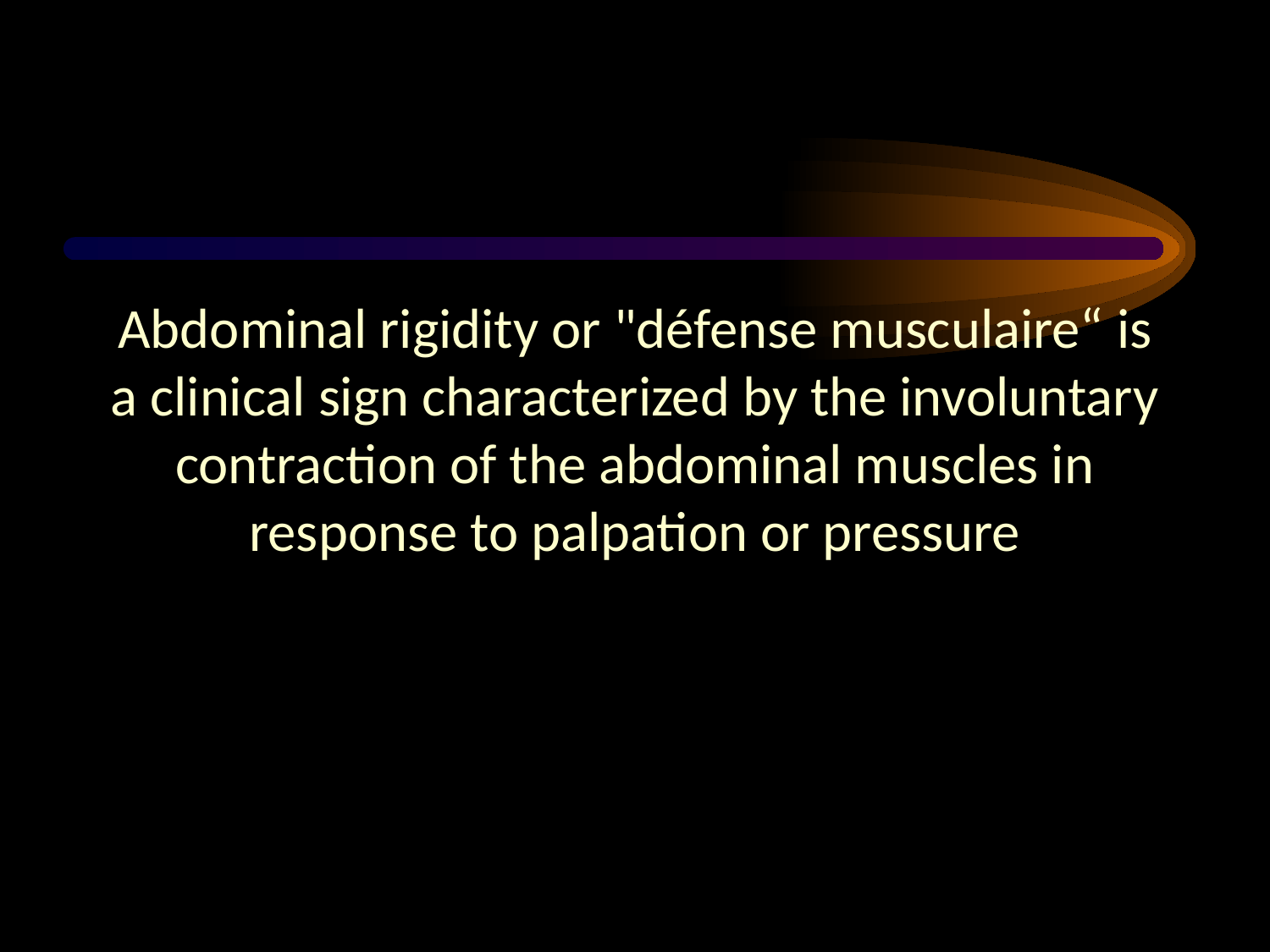

#
Abdominal rigidity or "défense musculaire“ is a clinical sign characterized by the involuntary contraction of the abdominal muscles in response to palpation or pressure